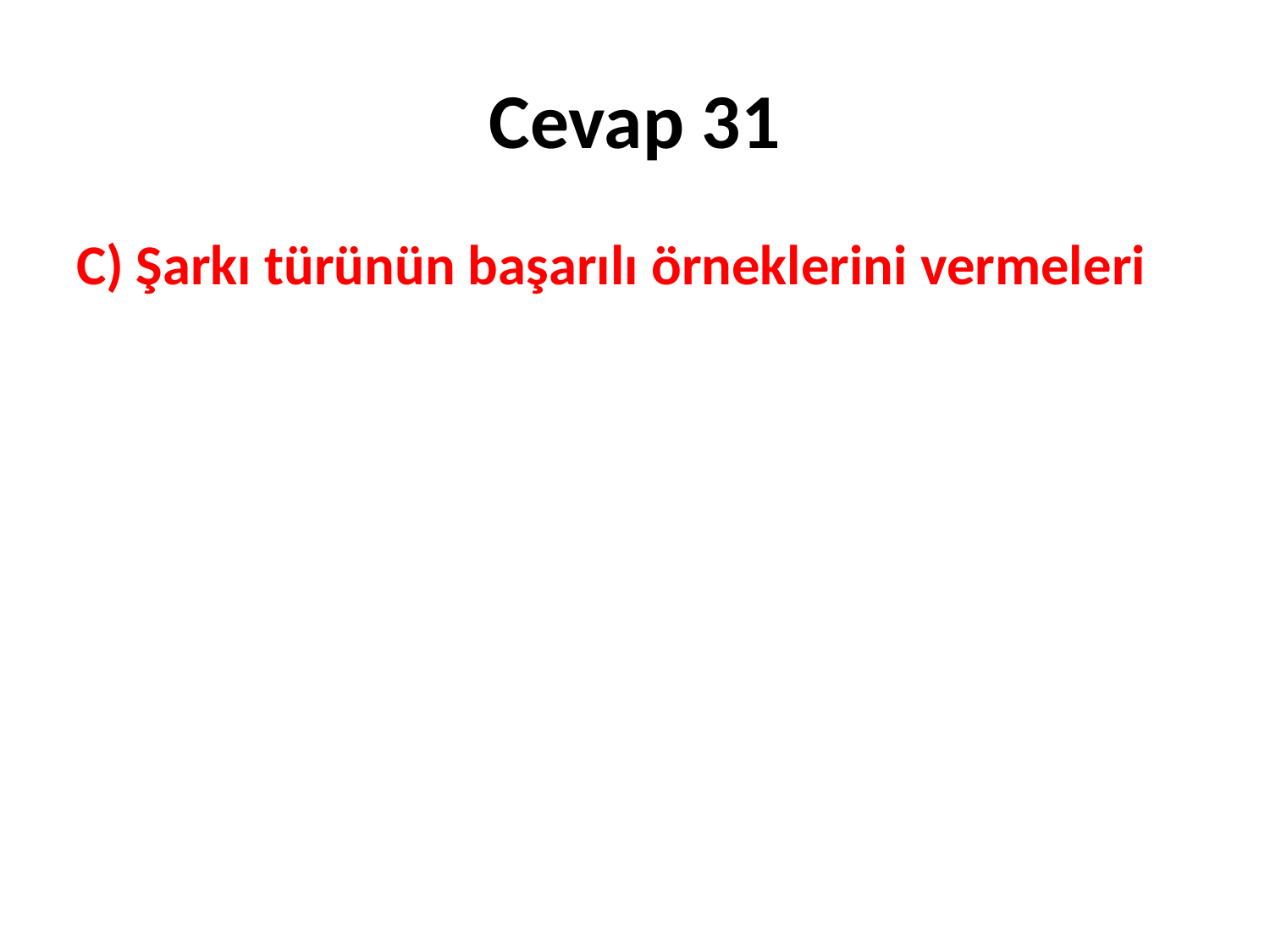

# Cevap 31
C) Şarkı türünün başarılı örneklerini vermeleri